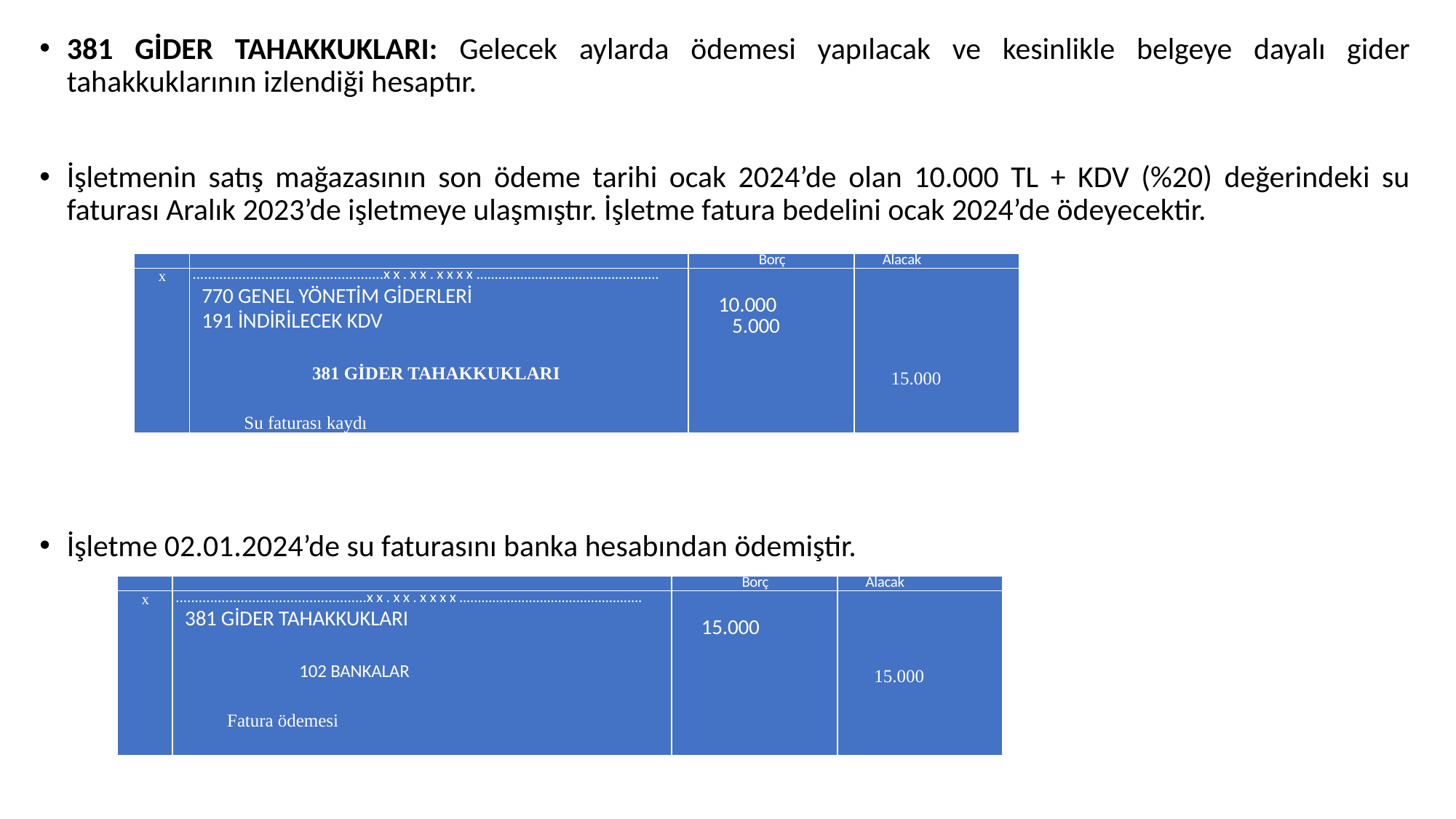

381 GİDER TAHAKKUKLARI: Gelecek aylarda ödemesi yapılacak ve kesinlikle belgeye dayalı gider tahakkuklarının izlendiği hesaptır.

İşletmenin satış mağazasının son ödeme tarihi ocak 2024’de olan 10.000 TL + KDV (%20) değerindeki su faturası Aralık 2023’de işletmeye ulaşmıştır. İşletme fatura bedelini ocak 2024’de ödeyecektir.

İşletme 02.01.2024’de su faturasını banka hesabından ödemiştir.
|  |  | Borç | Alacak |
| --- | --- | --- | --- |
| x | ..................................................xx.xx.xxxx.................................................. 770 GENEL YÖNETİM GİDERLERİ 191 İNDİRİLECEK KDV 381 GİDER TAHAKKUKLARI Su faturası kaydı | 10.000 5.000 | 15.000 |
|  |  | Borç | Alacak |
| --- | --- | --- | --- |
| x | ..................................................xx.xx.xxxx.................................................. 381 GİDER TAHAKKUKLARI 102 BANKALAR Fatura ödemesi | 15.000 | 15.000 |